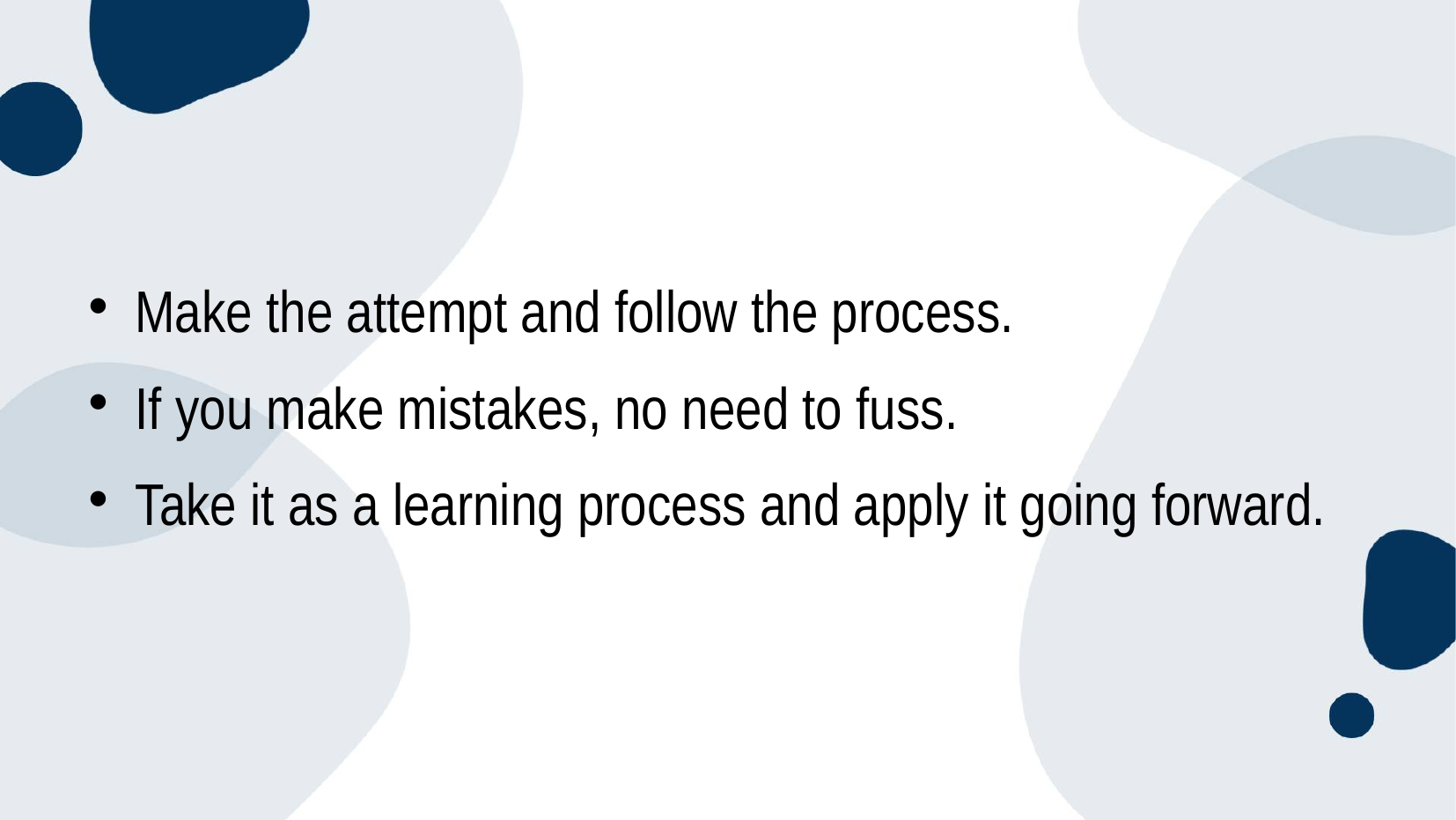

#
Make the attempt and follow the process.
If you make mistakes, no need to fuss.
Take it as a learning process and apply it going forward.